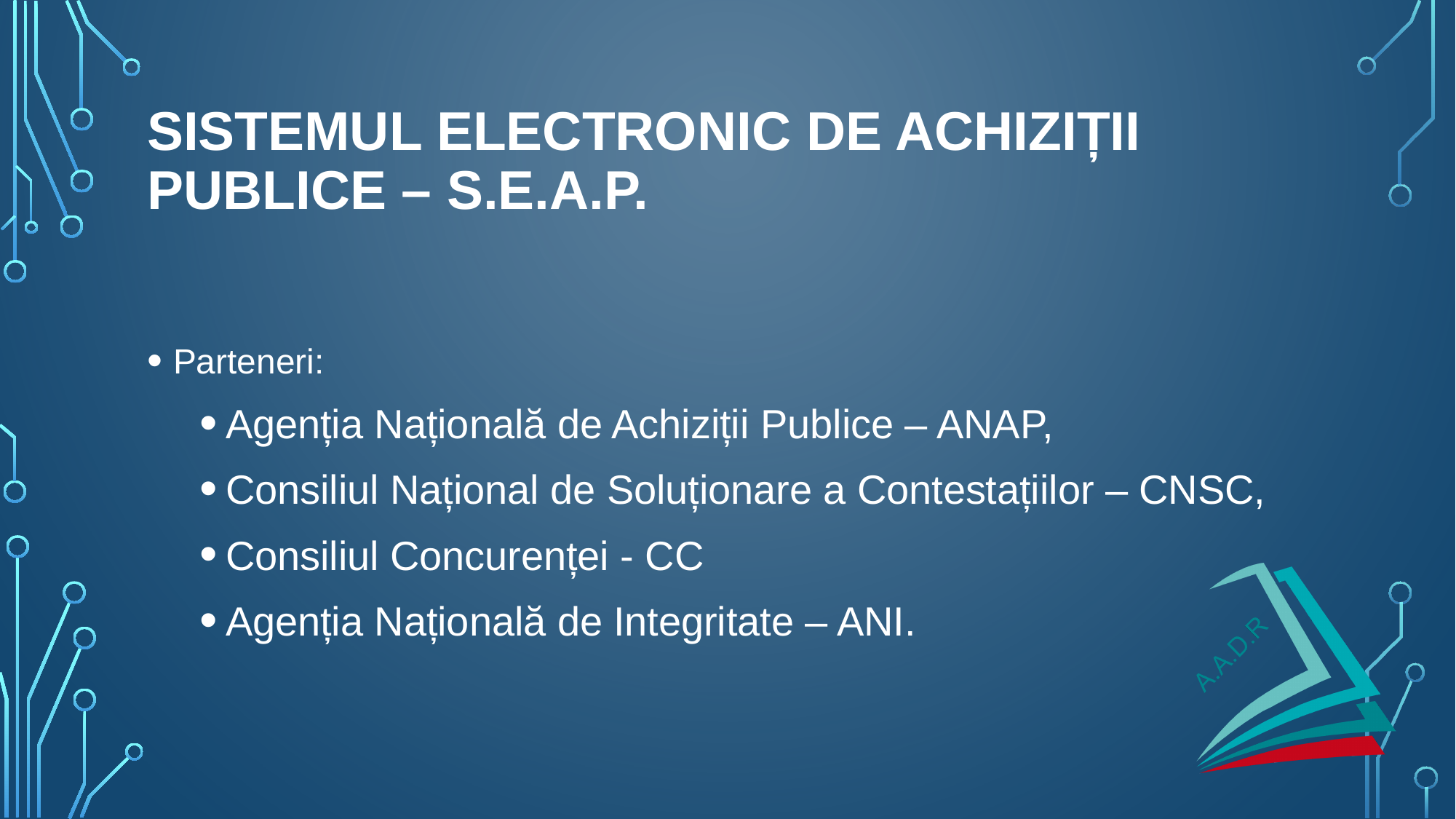

# Sistemul Electronic de Achiziții Publice – S.E.A.P.

Parteneri:
Agenția Națională de Achiziții Publice – ANAP,
Consiliul Național de Soluționare a Contestațiilor – CNSC,
Consiliul Concurenței - CC
Agenția Națională de Integritate – ANI.